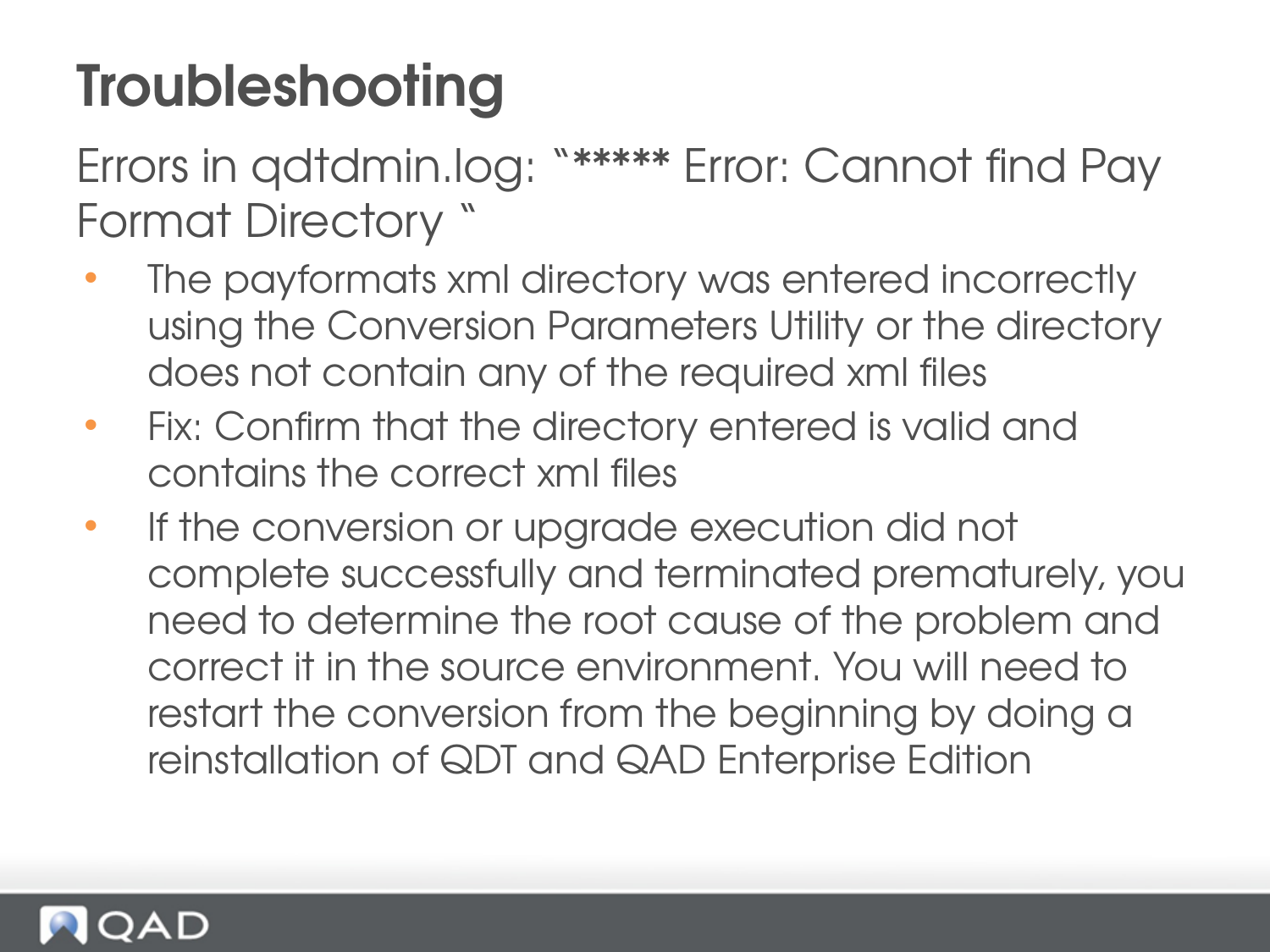

# Troubleshooting
Errors in qdtdmin.log: “***** Error: Cannot find Pay Format Directory “
The payformats xml directory was entered incorrectly using the Conversion Parameters Utility or the directory does not contain any of the required xml files
Fix: Confirm that the directory entered is valid and contains the correct xml files
If the conversion or upgrade execution did not complete successfully and terminated prematurely, you need to determine the root cause of the problem and correct it in the source environment. You will need to restart the conversion from the beginning by doing a reinstallation of QDT and QAD Enterprise Edition